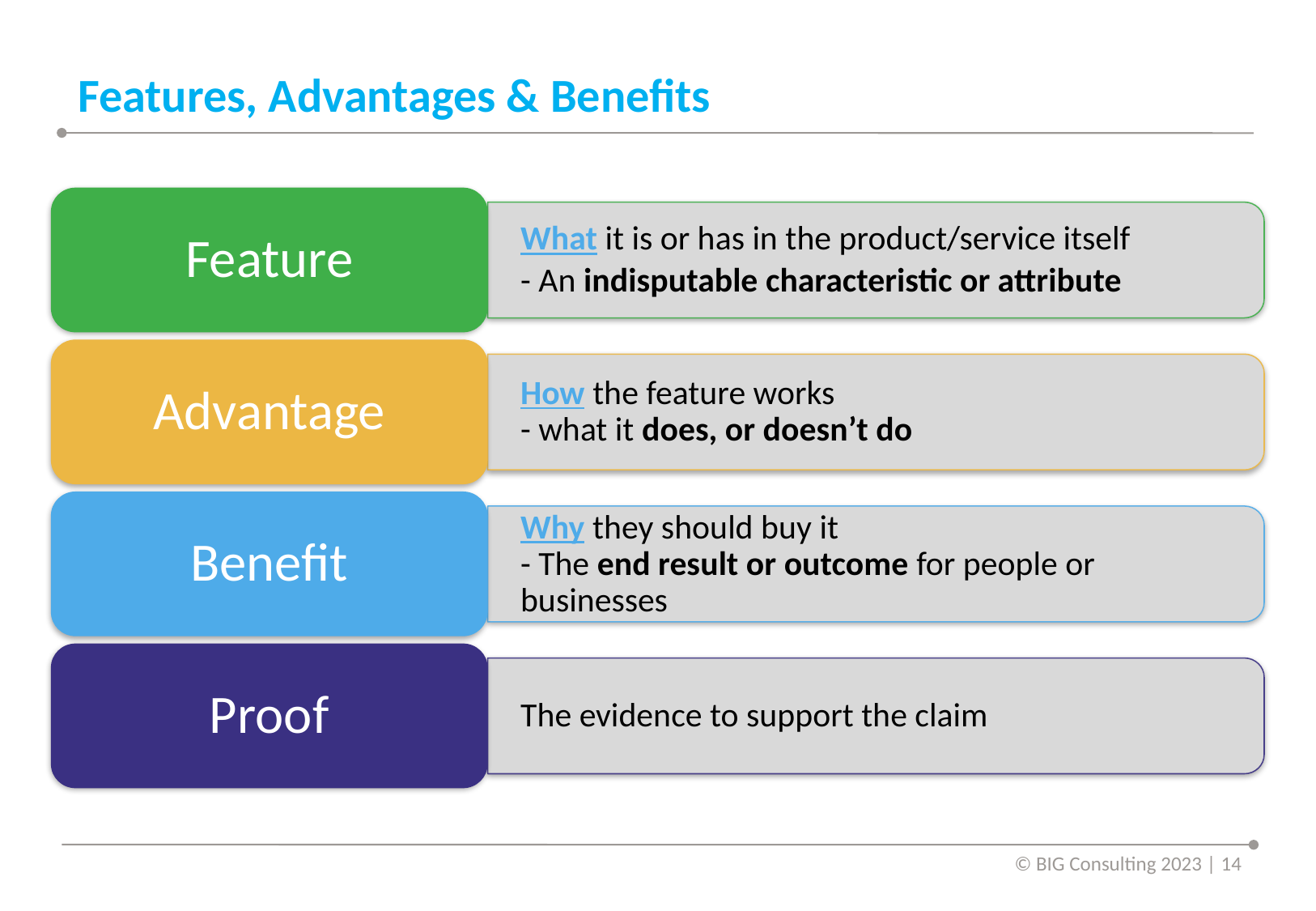

# Features, Advantages & Benefits
Feature
What it is or has in the product/service itself
- An indisputable characteristic or attribute
Advantage
How the feature works
- what it does, or doesn’t do
Benefit
Why they should buy it
- The end result or outcome for people or businesses
Proof
The evidence to support the claim